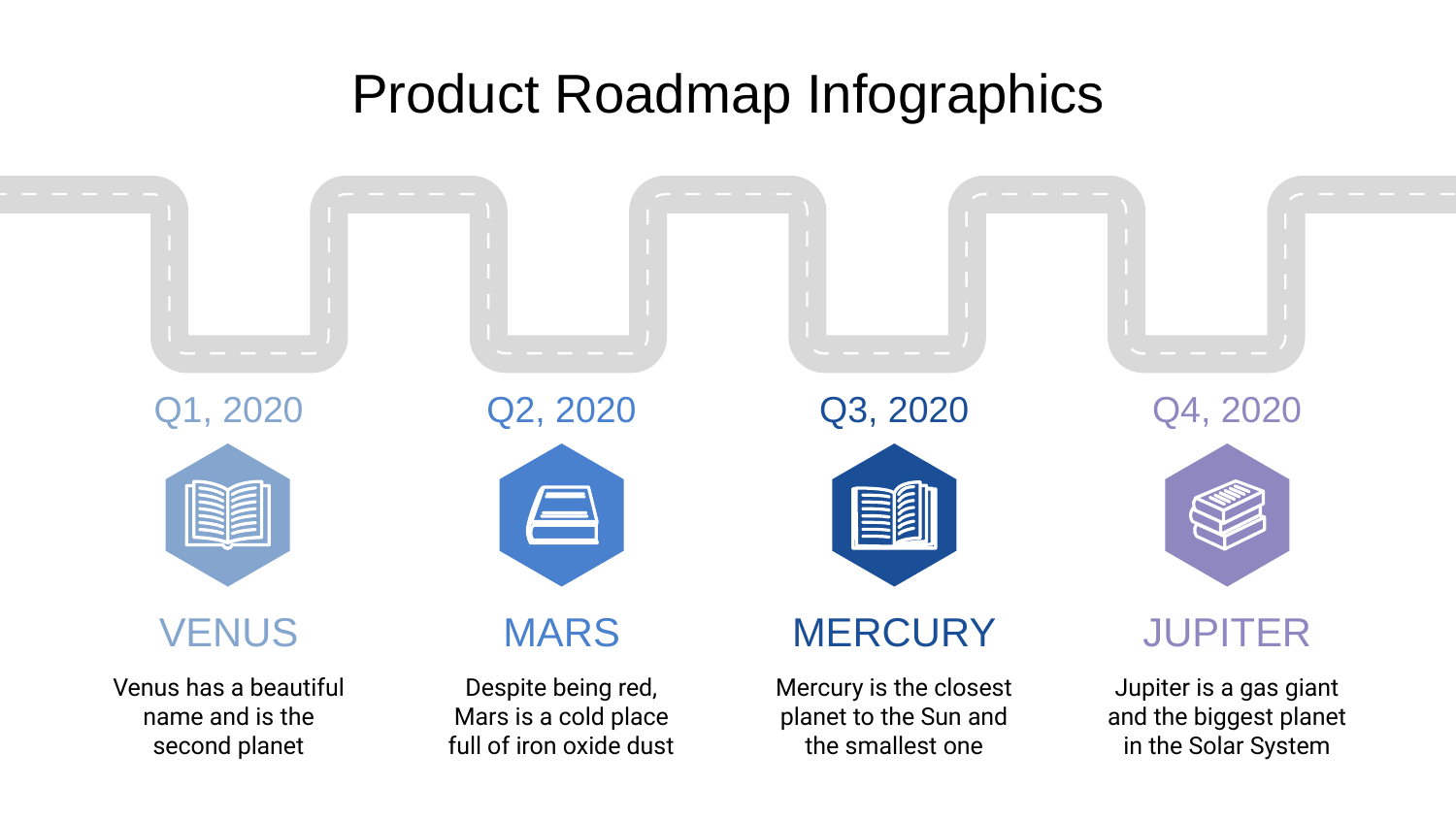

# Product Roadmap Infographics

Q1, 2020
Q2, 2020
Q3, 2020
Q4, 2020

VENUS
MARS
MERCURY
JUPITER
Mercury is the closest planet to the Sun and the smallest one
Jupiter is a gas giant and the biggest planet in the Solar System
Venus has a beautiful name and is the second planet
Despite being red, Mars is a cold place full of iron oxide dust